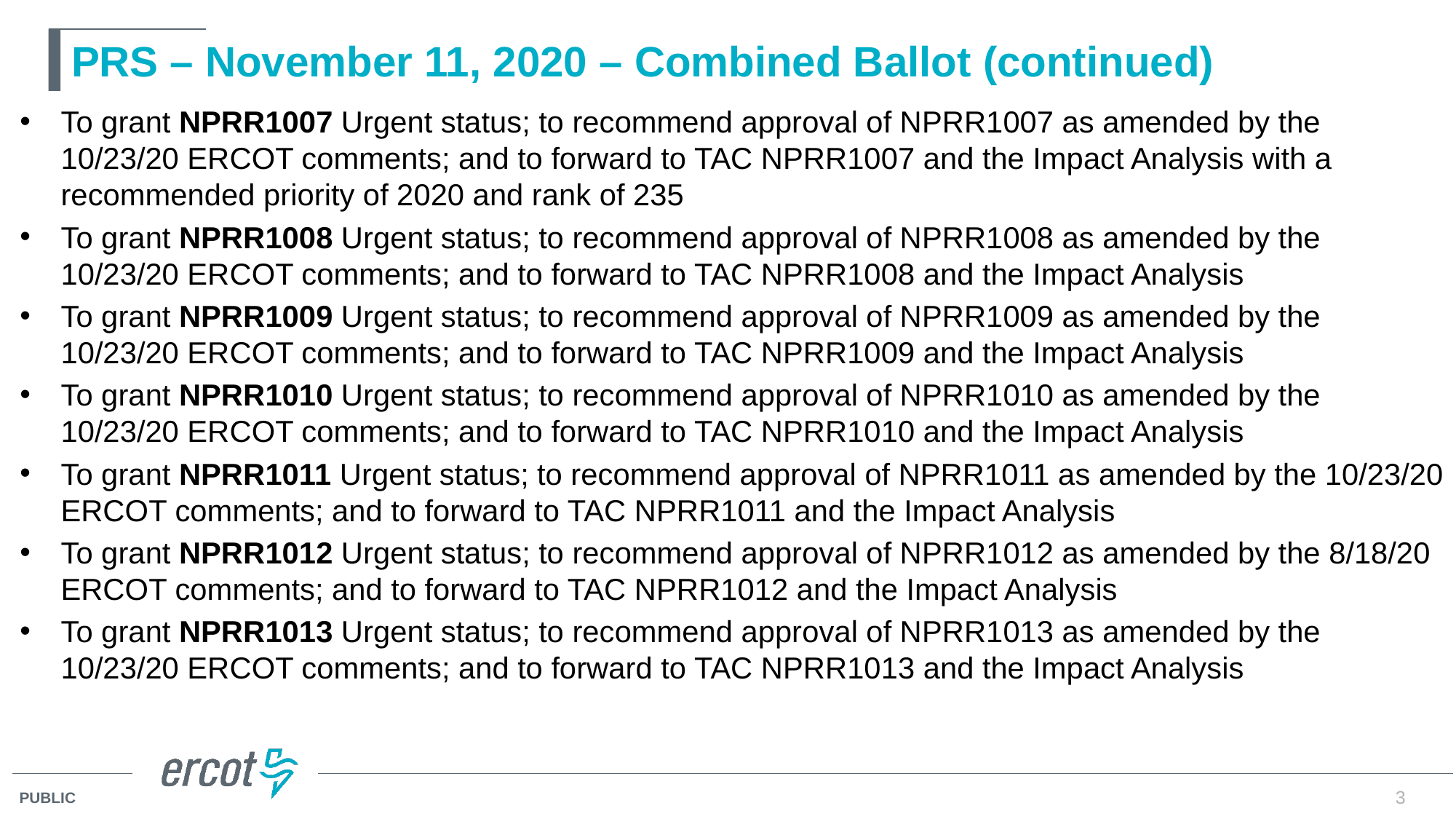

# PRS – November 11, 2020 – Combined Ballot (continued)
To grant NPRR1007 Urgent status; to recommend approval of NPRR1007 as amended by the 10/23/20 ERCOT comments; and to forward to TAC NPRR1007 and the Impact Analysis with a recommended priority of 2020 and rank of 235
To grant NPRR1008 Urgent status; to recommend approval of NPRR1008 as amended by the 10/23/20 ERCOT comments; and to forward to TAC NPRR1008 and the Impact Analysis
To grant NPRR1009 Urgent status; to recommend approval of NPRR1009 as amended by the 10/23/20 ERCOT comments; and to forward to TAC NPRR1009 and the Impact Analysis
To grant NPRR1010 Urgent status; to recommend approval of NPRR1010 as amended by the 10/23/20 ERCOT comments; and to forward to TAC NPRR1010 and the Impact Analysis
To grant NPRR1011 Urgent status; to recommend approval of NPRR1011 as amended by the 10/23/20 ERCOT comments; and to forward to TAC NPRR1011 and the Impact Analysis
To grant NPRR1012 Urgent status; to recommend approval of NPRR1012 as amended by the 8/18/20 ERCOT comments; and to forward to TAC NPRR1012 and the Impact Analysis
To grant NPRR1013 Urgent status; to recommend approval of NPRR1013 as amended by the 10/23/20 ERCOT comments; and to forward to TAC NPRR1013 and the Impact Analysis

3